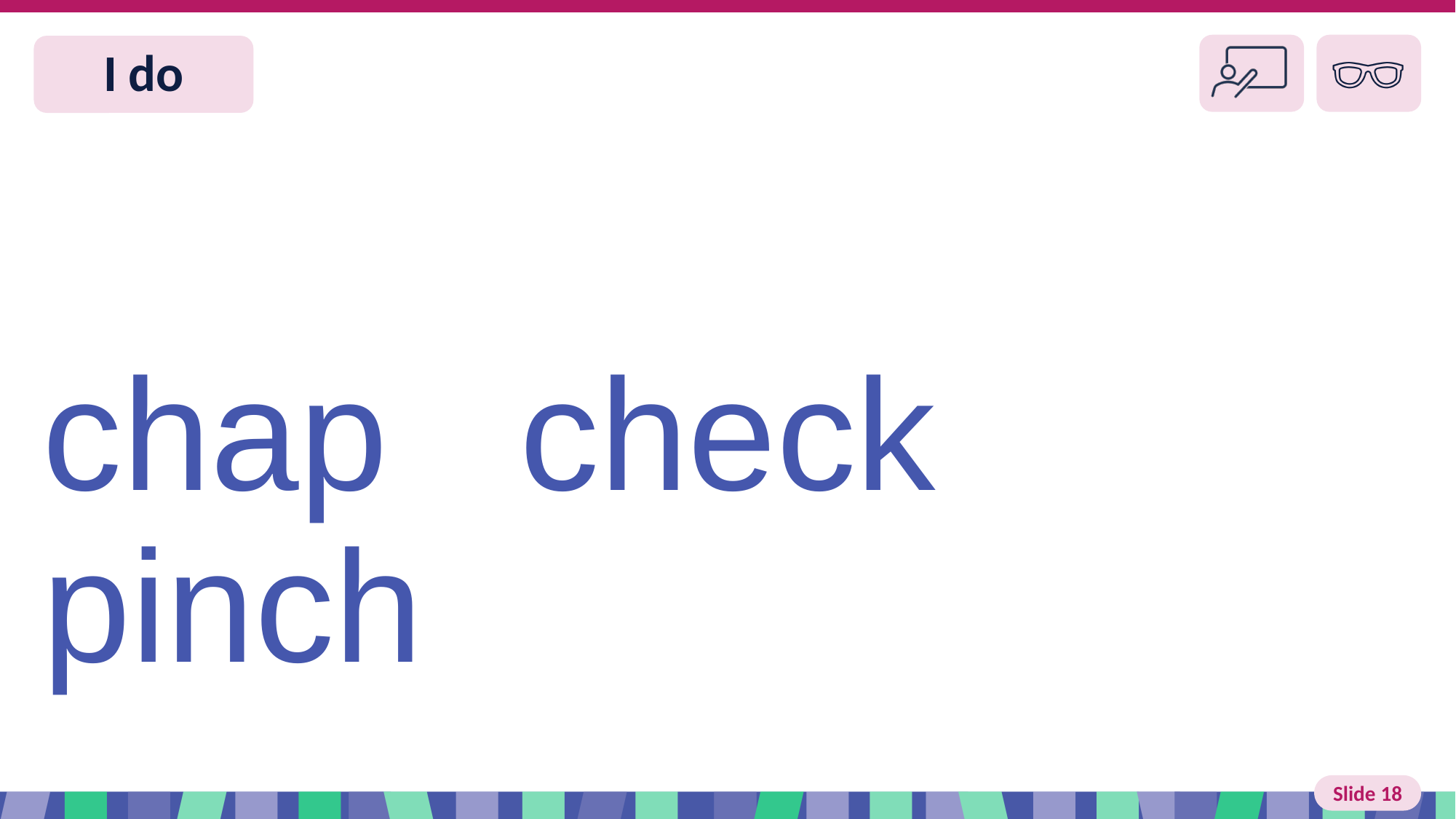

# Slide 18 I do
chap   check   pinch